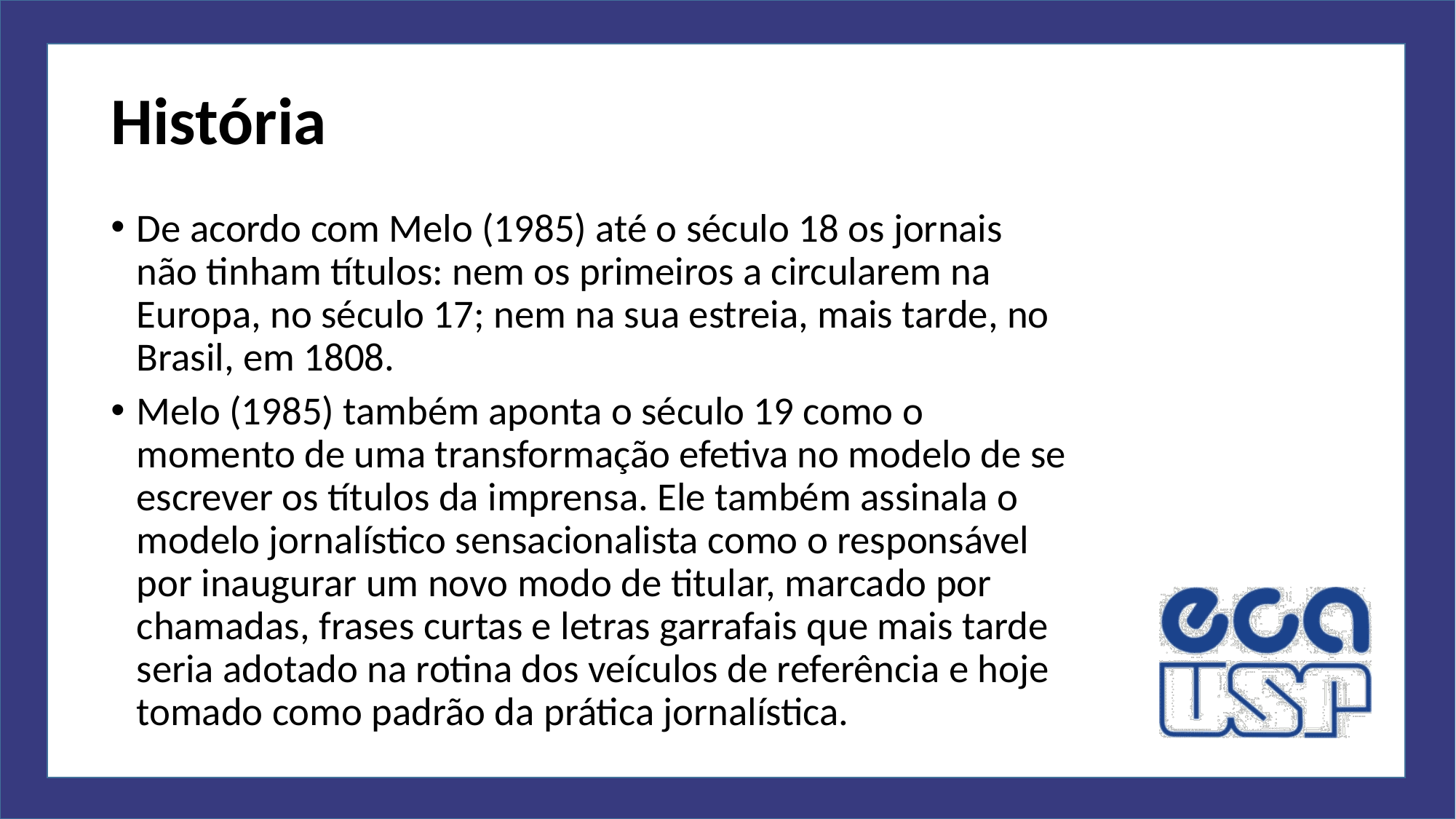

# História
De acordo com Melo (1985) até o século 18 os jornais não tinham títulos: nem os primeiros a circularem na Europa, no século 17; nem na sua estreia, mais tarde, no Brasil, em 1808.
Melo (1985) também aponta o século 19 como o momento de uma transformação efetiva no modelo de se escrever os títulos da imprensa. Ele também assinala o modelo jornalístico sensacionalista como o responsável por inaugurar um novo modo de titular, marcado por chamadas, frases curtas e letras garrafais que mais tarde seria adotado na rotina dos veículos de referência e hoje tomado como padrão da prática jornalística.